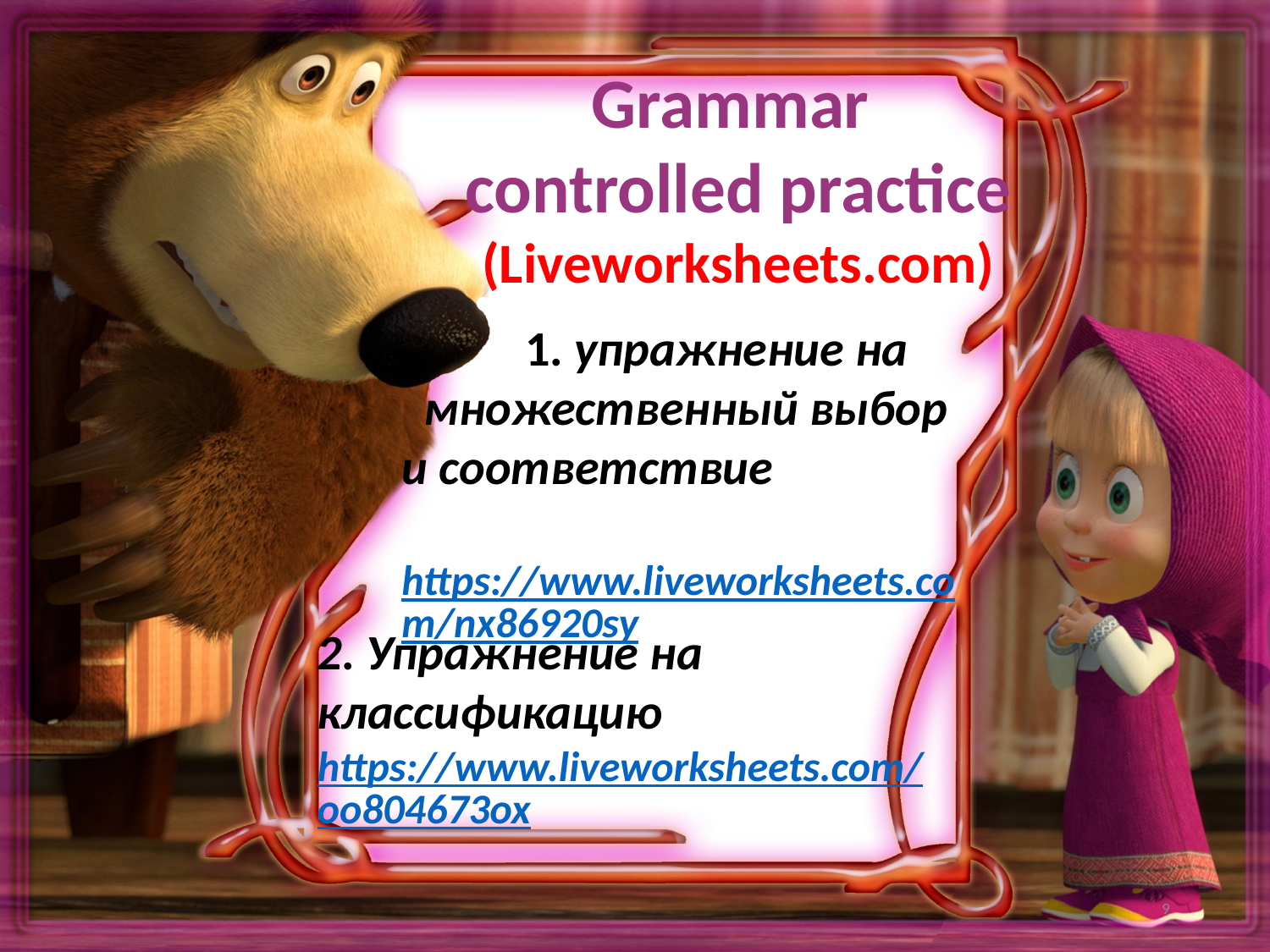

Grammar
controlled practice
(Liveworksheets.com)
           1. упражнение на
  множественный выбор и соответствие
https://www.liveworksheets.com/nx86920sy

2. Упражнение на классификацию https://www.liveworksheets.com/oo804673ox

9